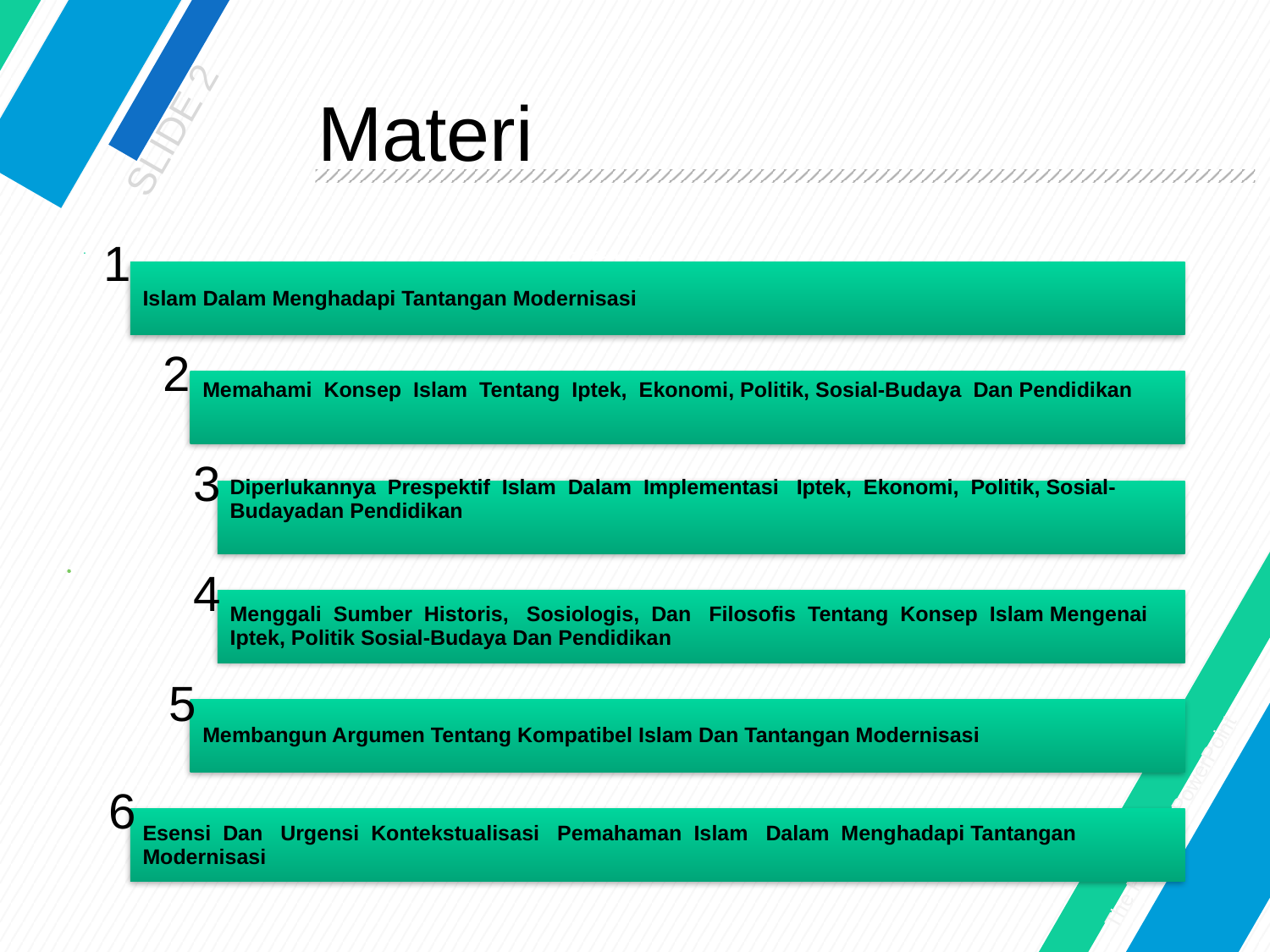

SLIDE 2
# Materi
Islam Dalam Menghadapi Tantangan Modernisasi
Memahami  Konsep  Islam  Tentang  Iptek,  Ekonomi, Politik, Sosial-Budaya  Dan Pendidikan
Menggali  Sumber  Historis,   Sosiologis,  Dan   Filosofis  Tentang  Konsep  Islam Mengenai Iptek, Politik Sosial-Budaya Dan Pendidikan
Membangun Argumen Tentang Kompatibel Islam Dan Tantangan Modernisasi
1
Sifat-sifat dasar Sinus dan Cosinus
2
3
4
5
The Power of PowerPoint
6